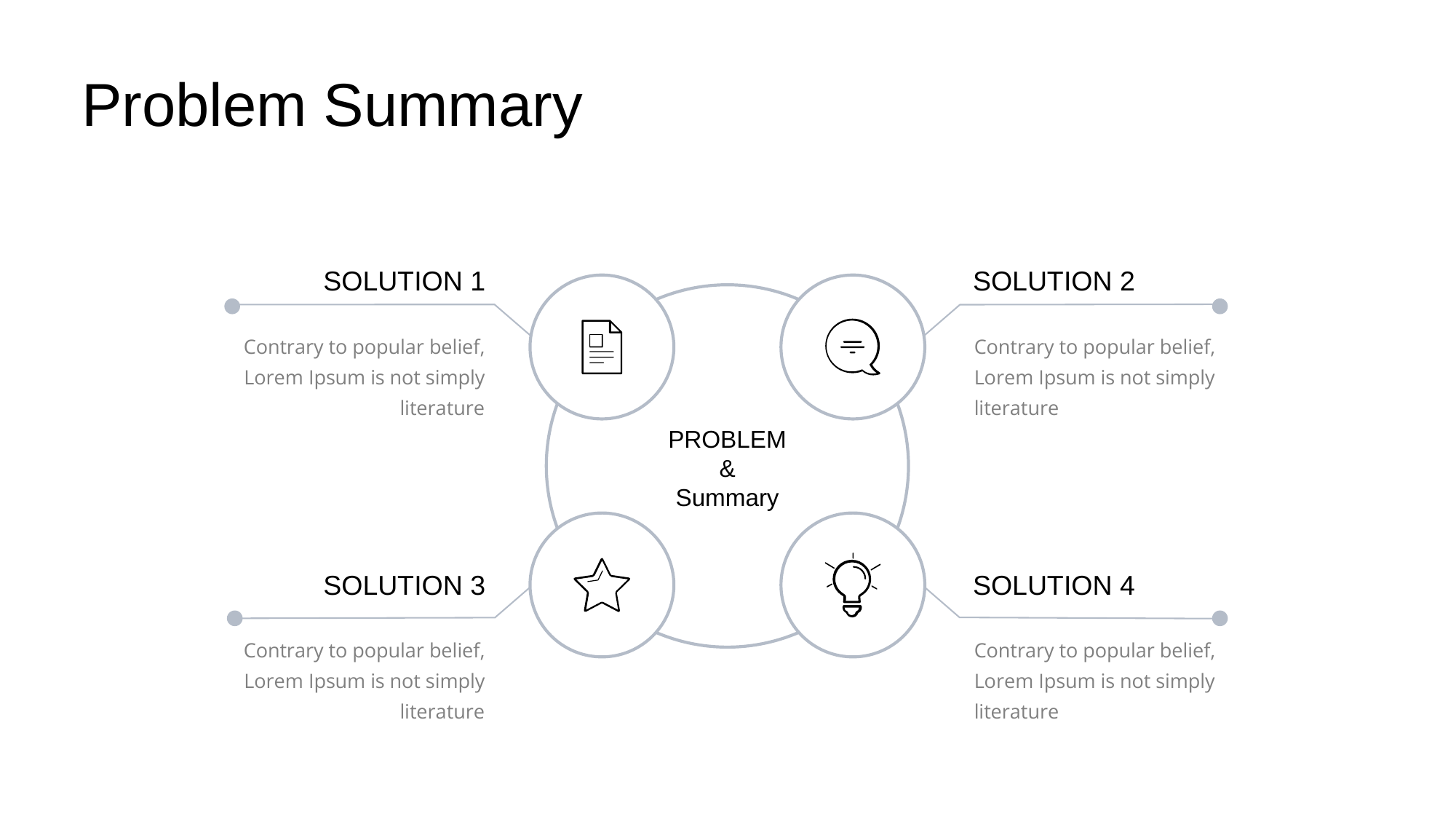

Problem Summary

SOLUTION 1
SOLUTION 2

Contrary to popular belief, Lorem Ipsum is not simply literature
Contrary to popular belief, Lorem Ipsum is not simply literature
PROBLEM
&
Summary

SOLUTION 3
SOLUTION 4

Contrary to popular belief, Lorem Ipsum is not simply literature
Contrary to popular belief, Lorem Ipsum is not simply literature